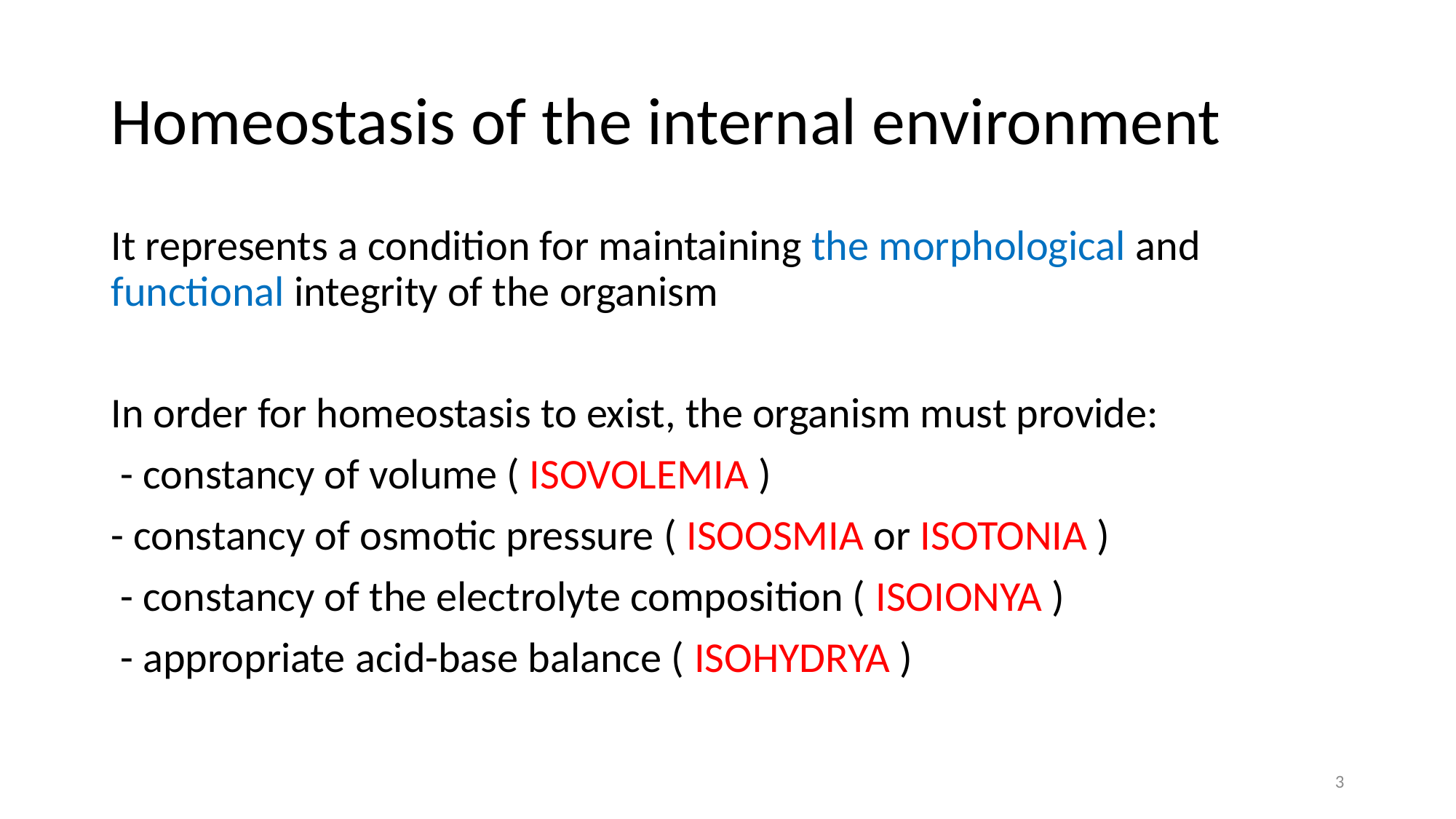

# Homeostasis of the internal environment
It represents a condition for maintaining the morphological and functional integrity of the organism

In order for homeostasis to exist, the organism must provide:
 - constancy of volume ( ISOVOLEMIA )
- constancy of osmotic pressure ( ISOOSMIA or ISOTONIA )
 - constancy of the electrolyte composition ( ISOIONYA )
 - appropriate acid-base balance ( ISOHYDRYA )
3